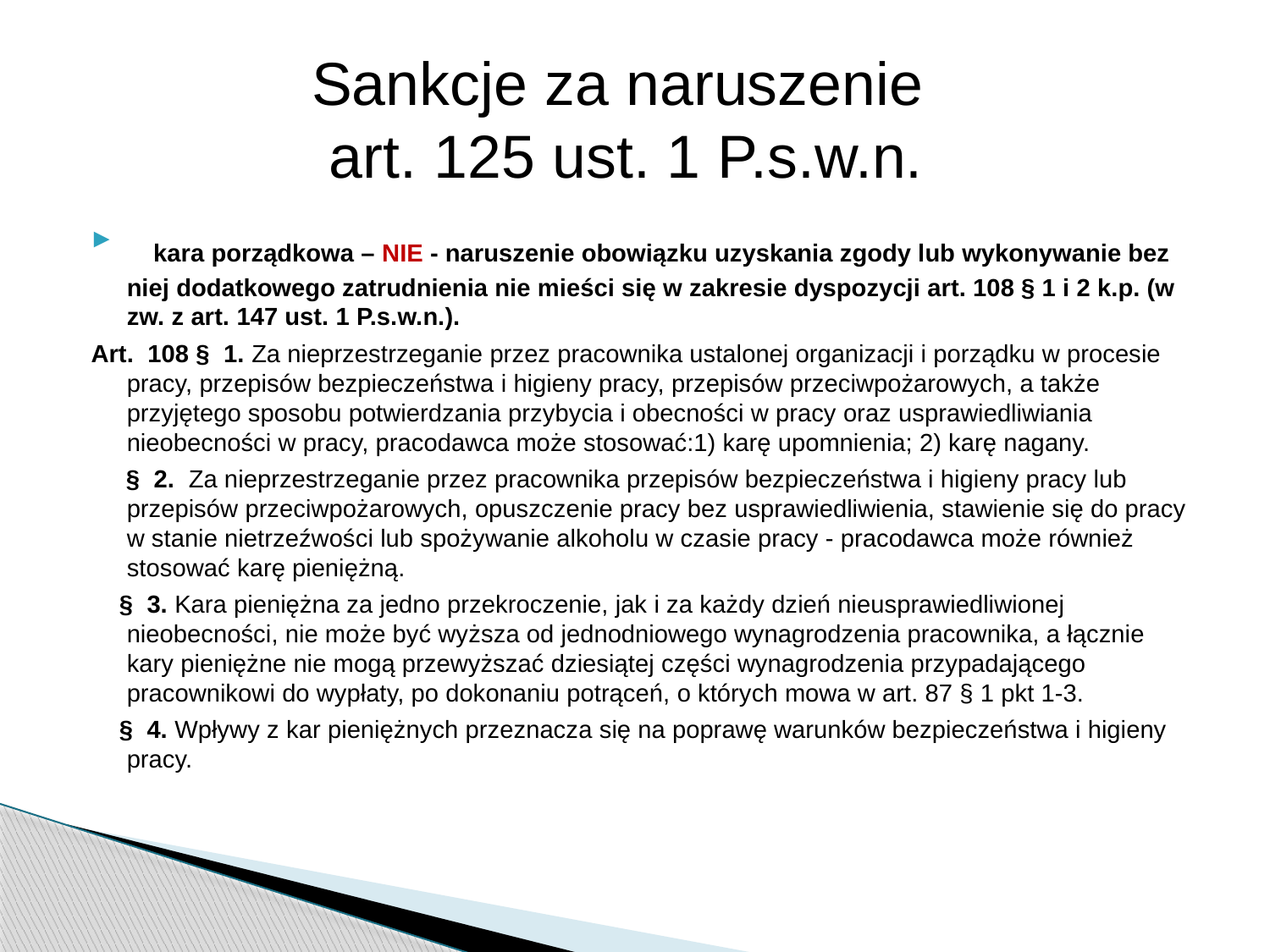

# Sankcje za naruszenie   art. 125 ust. 1 P.s.w.n.
  kara porządkowa – NIE - naruszenie obowiązku uzyskania zgody lub wykonywanie bez niej dodatkowego zatrudnienia nie mieści się w zakresie dyspozycji art. 108 § 1 i 2 k.p. (w zw. z art. 147 ust. 1 P.s.w.n.).
Art.  108 §  1. Za nieprzestrzeganie przez pracownika ustalonej organizacji i porządku w procesie pracy, przepisów bezpieczeństwa i higieny pracy, przepisów przeciwpożarowych, a także przyjętego sposobu potwierdzania przybycia i obecności w pracy oraz usprawiedliwiania nieobecności w pracy, pracodawca może stosować:1) karę upomnienia; 2) karę nagany.
     §  2.  Za nieprzestrzeganie przez pracownika przepisów bezpieczeństwa i higieny pracy lub przepisów przeciwpożarowych, opuszczenie pracy bez usprawiedliwienia, stawienie się do pracy w stanie nietrzeźwości lub spożywanie alkoholu w czasie pracy - pracodawca może również stosować karę pieniężną.
    §  3. Kara pieniężna za jedno przekroczenie, jak i za każdy dzień nieusprawiedliwionej nieobecności, nie może być wyższa od jednodniowego wynagrodzenia pracownika, a łącznie kary pieniężne nie mogą przewyższać dziesiątej części wynagrodzenia przypadającego pracownikowi do wypłaty, po dokonaniu potrąceń, o których mowa w art. 87 § 1 pkt 1-3.
    §  4. Wpływy z kar pieniężnych przeznacza się na poprawę warunków bezpieczeństwa i higieny pracy.